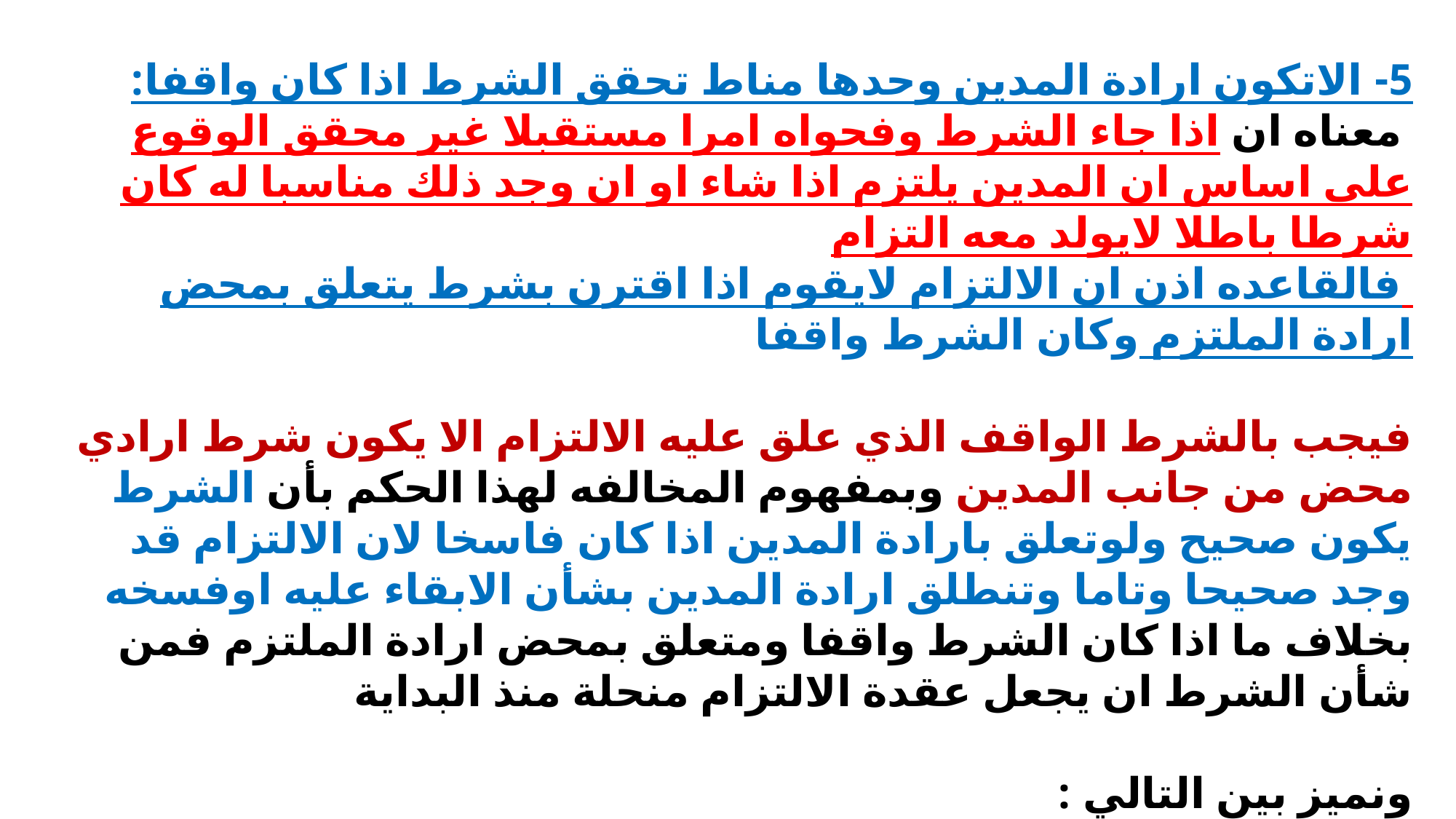

5- الاتكون ارادة المدين وحدها مناط تحقق الشرط اذا كان واقفا:
 معناه ان اذا جاء الشرط وفحواه امرا مستقبلا غير محقق الوقوع على اساس ان المدين يلتزم اذا شاء او ان وجد ذلك مناسبا له كان شرطا باطلا لايولد معه التزام
 فالقاعده اذن ان الالتزام لايقوم اذا اقترن بشرط يتعلق بمحض ارادة الملتزم وكان الشرط واقفا

فيجب بالشرط الواقف الذي علق عليه الالتزام الا يكون شرط ارادي محض من جانب المدين وبمفهوم المخالفه لهذا الحكم بأن الشرط يكون صحيح ولوتعلق بارادة المدين اذا كان فاسخا لان الالتزام قد وجد صحيحا وتاما وتنطلق ارادة المدين بشأن الابقاء عليه اوفسخه بخلاف ما اذا كان الشرط واقفا ومتعلق بمحض ارادة الملتزم فمن شأن الشرط ان يجعل عقدة الالتزام منحلة منذ البداية

ونميز بين التالي :
-- ان تعلق بارادة المدين : يكون الشرط صحيح ان كان فاسخ ، ويكون باطل ان كان واقف . مثال ؛ اهبك هذا ان اردت انا
-- ان تعلق بارادة الدائن : يكون صحيح ان كان واقف او فاسخ ، مثال ؛ اهبك هذا ان اردت انت